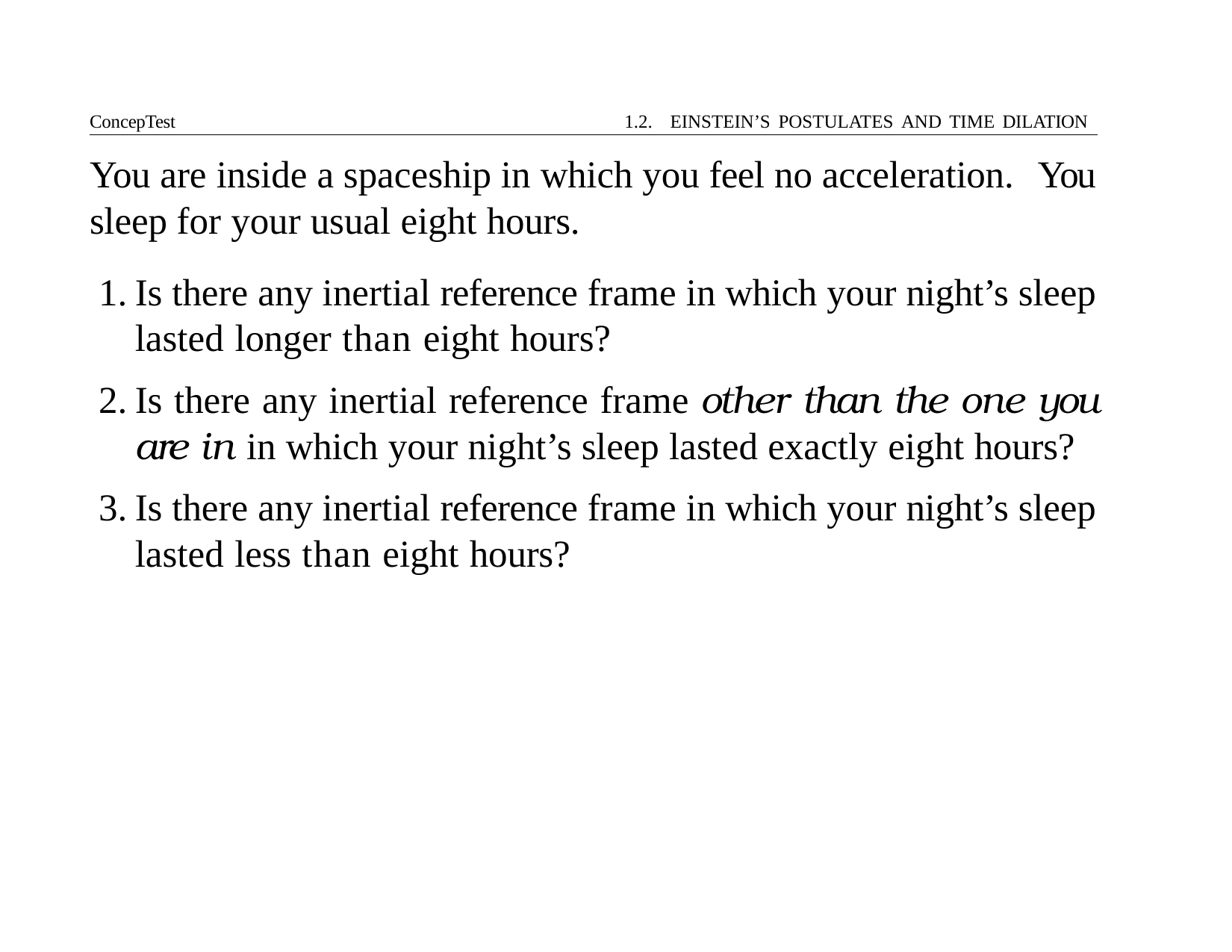

ConcepTest	1.2.  EINSTEIN’S POSTULATES AND TIME DILATION

# You are inside a spaceship in which you feel no acceleration.	You sleep for your usual eight hours.
Is there any inertial reference frame in which your night’s sleep lasted longer than eight hours?
Is there any inertial reference frame other than the one you are in in which your night’s sleep lasted exactly eight hours?
Is there any inertial reference frame in which your night’s sleep lasted less than eight hours?